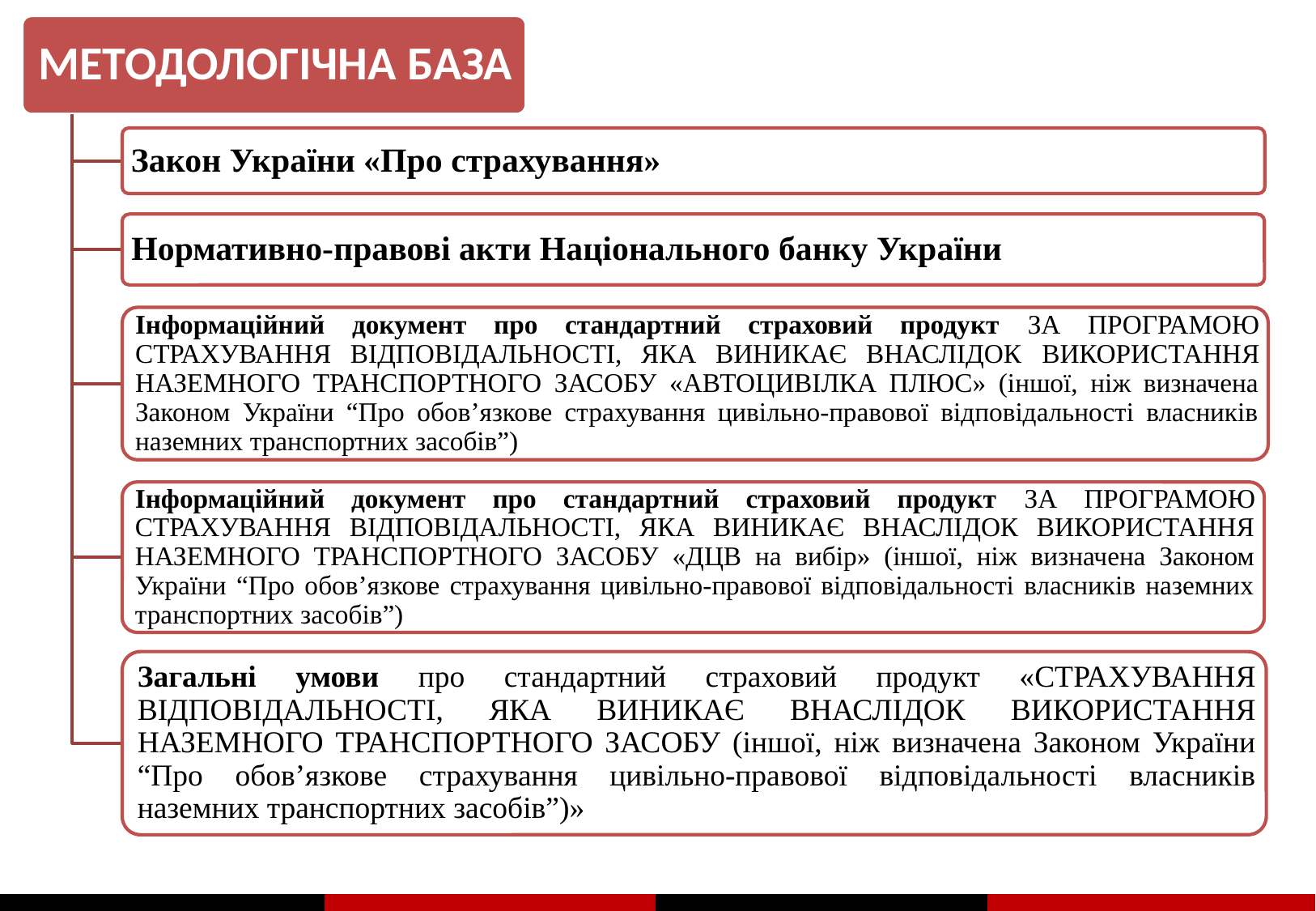

МЕТОДОЛОГІЧНА БАЗА
Закон України «Про страхування»
Інформаційний документ про стандартний страховий продукт ЗА ПРОГРАМОЮ СТРАХУВАННЯ ВІДПОВІДАЛЬНОСТІ, ЯКА ВИНИКАЄ ВНАСЛІДОК ВИКОРИСТАННЯ НАЗЕМНОГО ТРАНСПОРТНОГО ЗАСОБУ «АВТОЦИВІЛКА ПЛЮС» (іншої, ніж визначена Законом України “Про обов’язкове страхування цивільно-правової відповідальності власників наземних транспортних засобів”)
Інформаційний документ про стандартний страховий продукт ЗА ПРОГРАМОЮ СТРАХУВАННЯ ВІДПОВІДАЛЬНОСТІ, ЯКА ВИНИКАЄ ВНАСЛІДОК ВИКОРИСТАННЯ НАЗЕМНОГО ТРАНСПОРТНОГО ЗАСОБУ «ДЦВ на вибір» (іншої, ніж визначена Законом України “Про обов’язкове страхування цивільно-правової відповідальності власників наземних транспортних засобів”)
Нормативно-правові акти Національного банку України
Загальні умови про стандартний страховий продукт «СТРАХУВАННЯ ВІДПОВІДАЛЬНОСТІ, ЯКА ВИНИКАЄ ВНАСЛІДОК ВИКОРИСТАННЯ НАЗЕМНОГО ТРАНСПОРТНОГО ЗАСОБУ (іншої, ніж визначена Законом України “Про обов’язкове страхування цивільно-правової відповідальності власників наземних транспортних засобів”)»